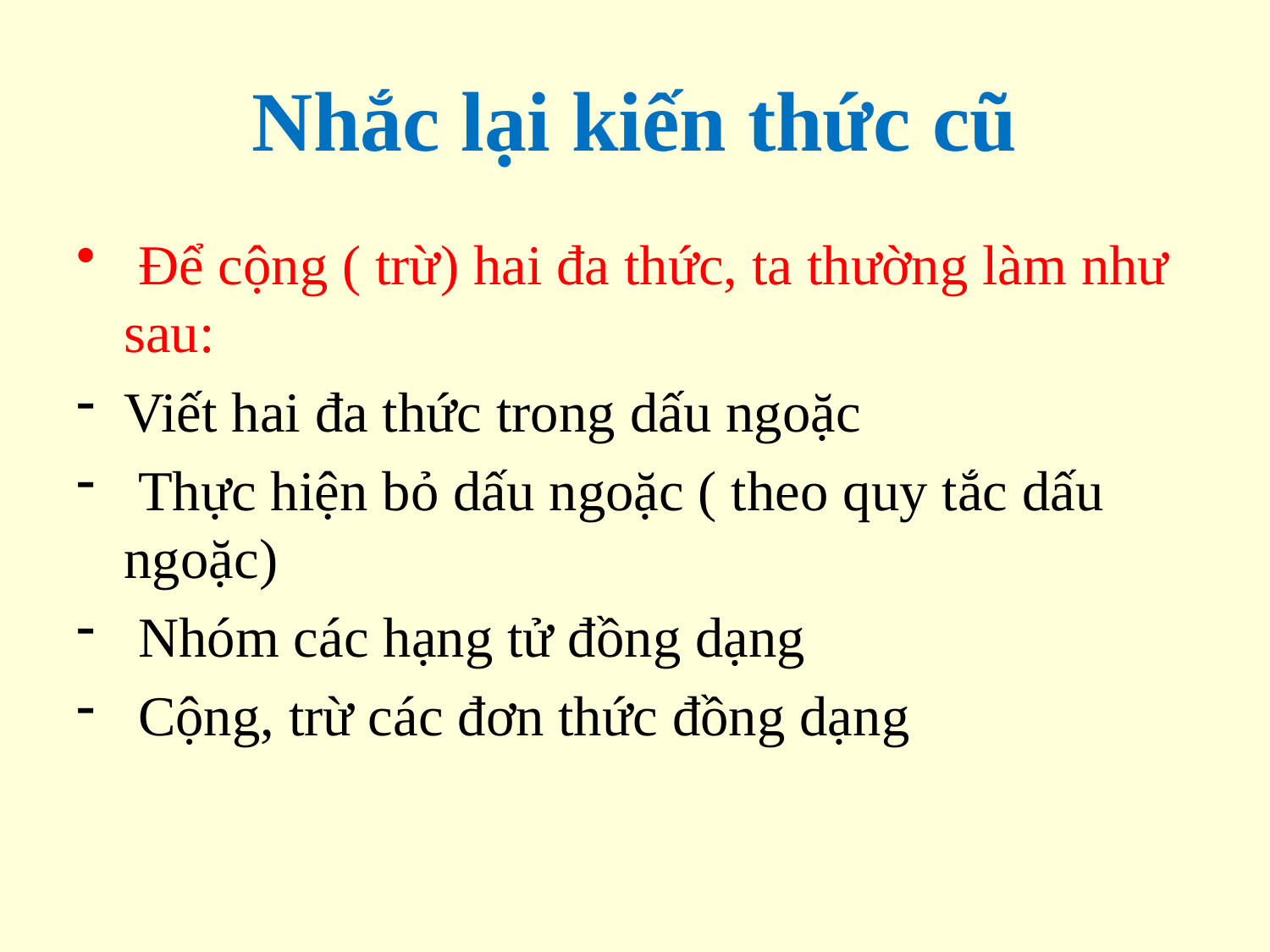

# Nhắc lại kiến thức cũ
 Để cộng ( trừ) hai đa thức, ta thường làm như sau:
Viết hai đa thức trong dấu ngoặc
 Thực hiện bỏ dấu ngoặc ( theo quy tắc dấu ngoặc)
 Nhóm các hạng tử đồng dạng
 Cộng, trừ các đơn thức đồng dạng